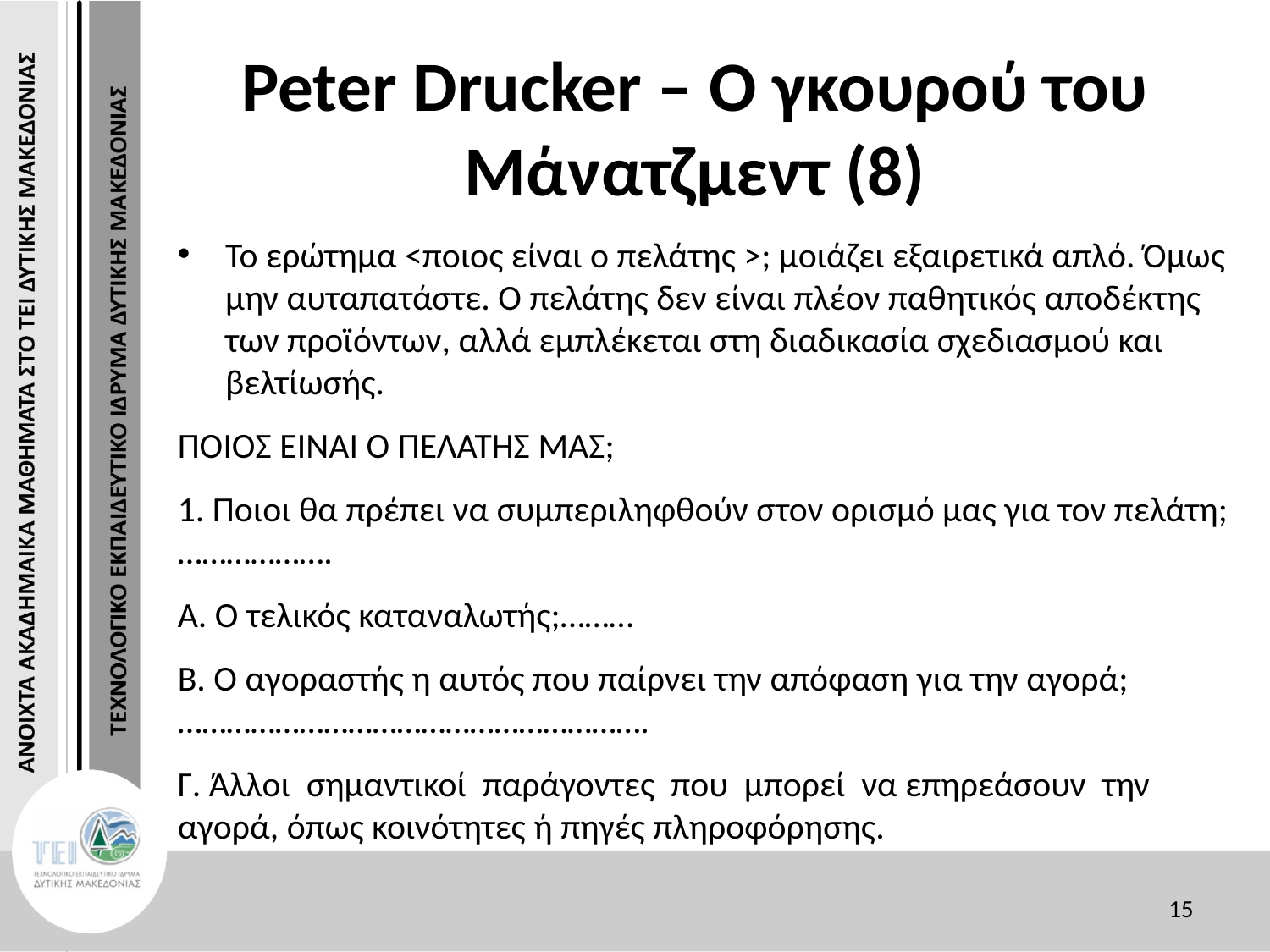

# Peter Drucker – Ο γκουρού του Μάνατζμεντ (8)
Το ερώτημα <ποιος είναι ο πελάτης >; μοιάζει εξαιρετικά απλό. Όμως μην αυταπατάστε. Ο πελάτης δεν είναι πλέον παθητικός αποδέκτης των προϊόντων, αλλά εμπλέκεται στη διαδικασία σχεδιασμού και βελτίωσής.
ΠΟΙΟΣ ΕΙΝΑΙ Ο ΠΕΛΑΤΗΣ ΜΑΣ;
1. Ποιοι θα πρέπει να συμπεριληφθούν στον ορισμό μας για τον πελάτη;……………….
Α. Ο τελικός καταναλωτής;………
Β. Ο αγοραστής η αυτός που παίρνει την απόφαση για την αγορά;………………………………………………….
Γ. Άλλοι  σημαντικοί  παράγοντες  που  μπορεί  να επηρεάσουν  την αγορά, όπως κοινότητες ή πηγές πληροφόρησης.
15